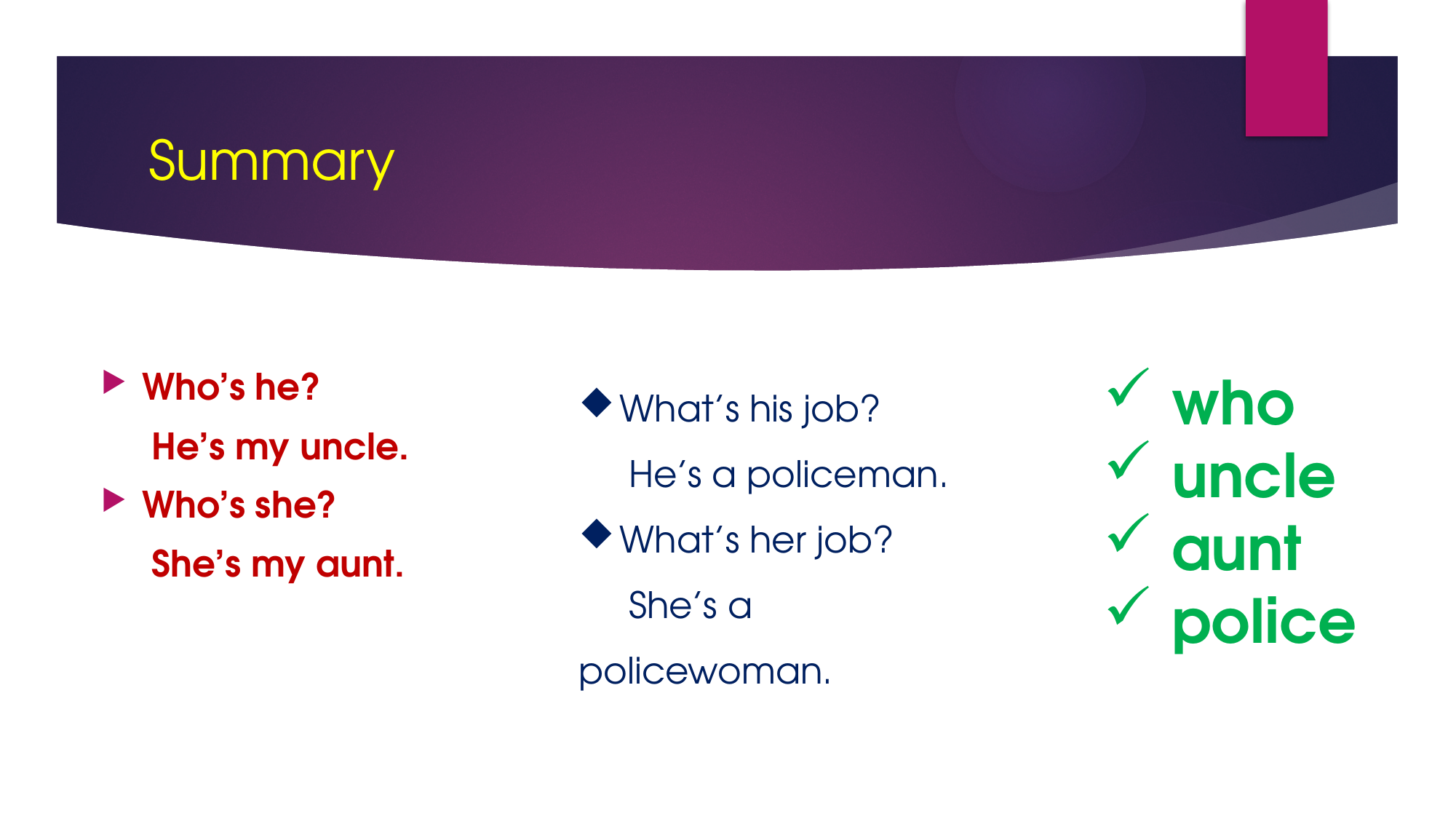

# Summary
Who’s he?
     He’s my uncle.
Who’s she?
     She’s my aunt.
What’s his job?
     He’s a policeman.
What’s her job?
     She’s a policewoman.
who
uncle
aunt
police